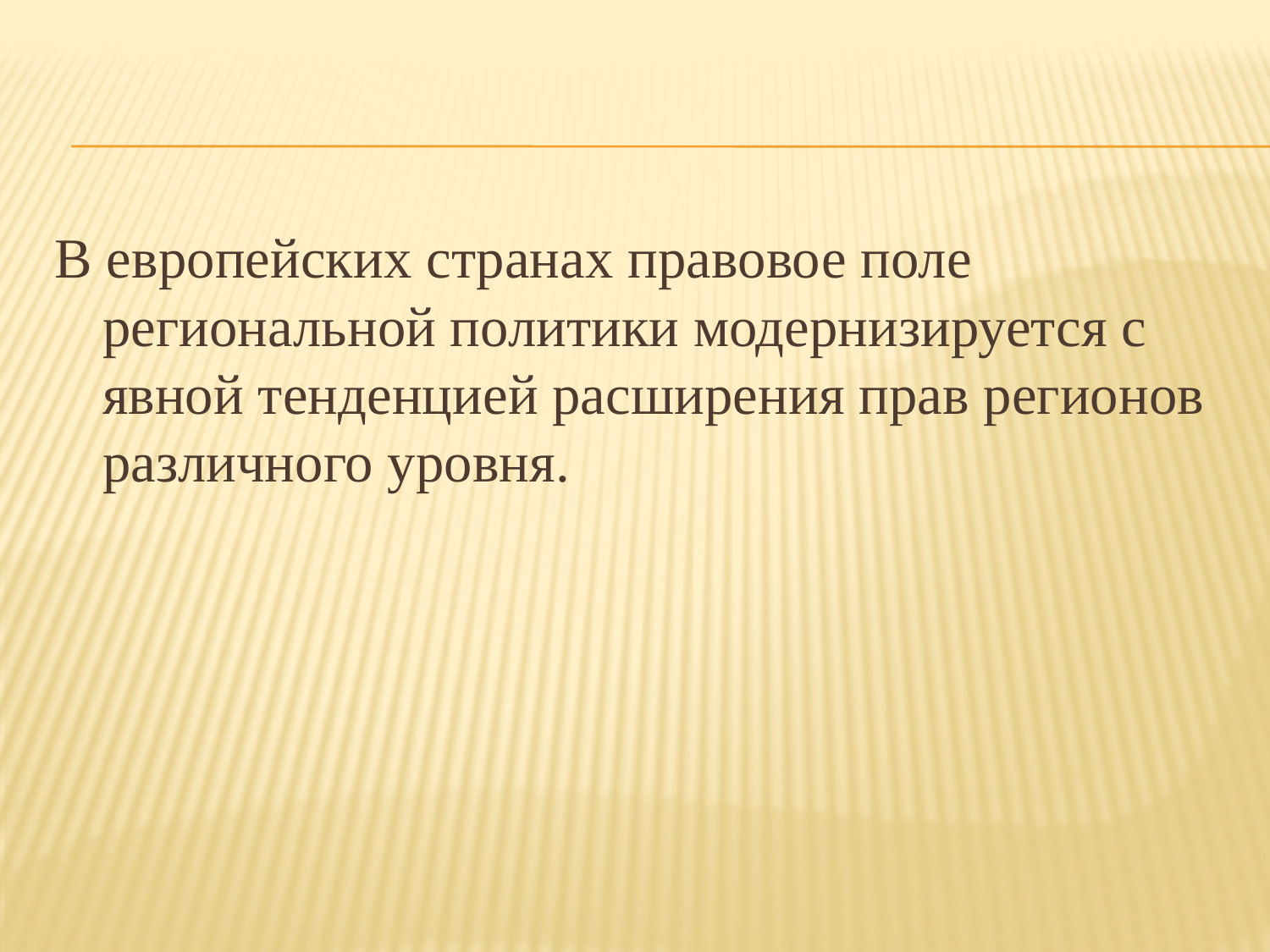

#
В европейских странах правовое поле региональной политики модернизируется с явной тенденцией расширения прав регионов различного уровня.